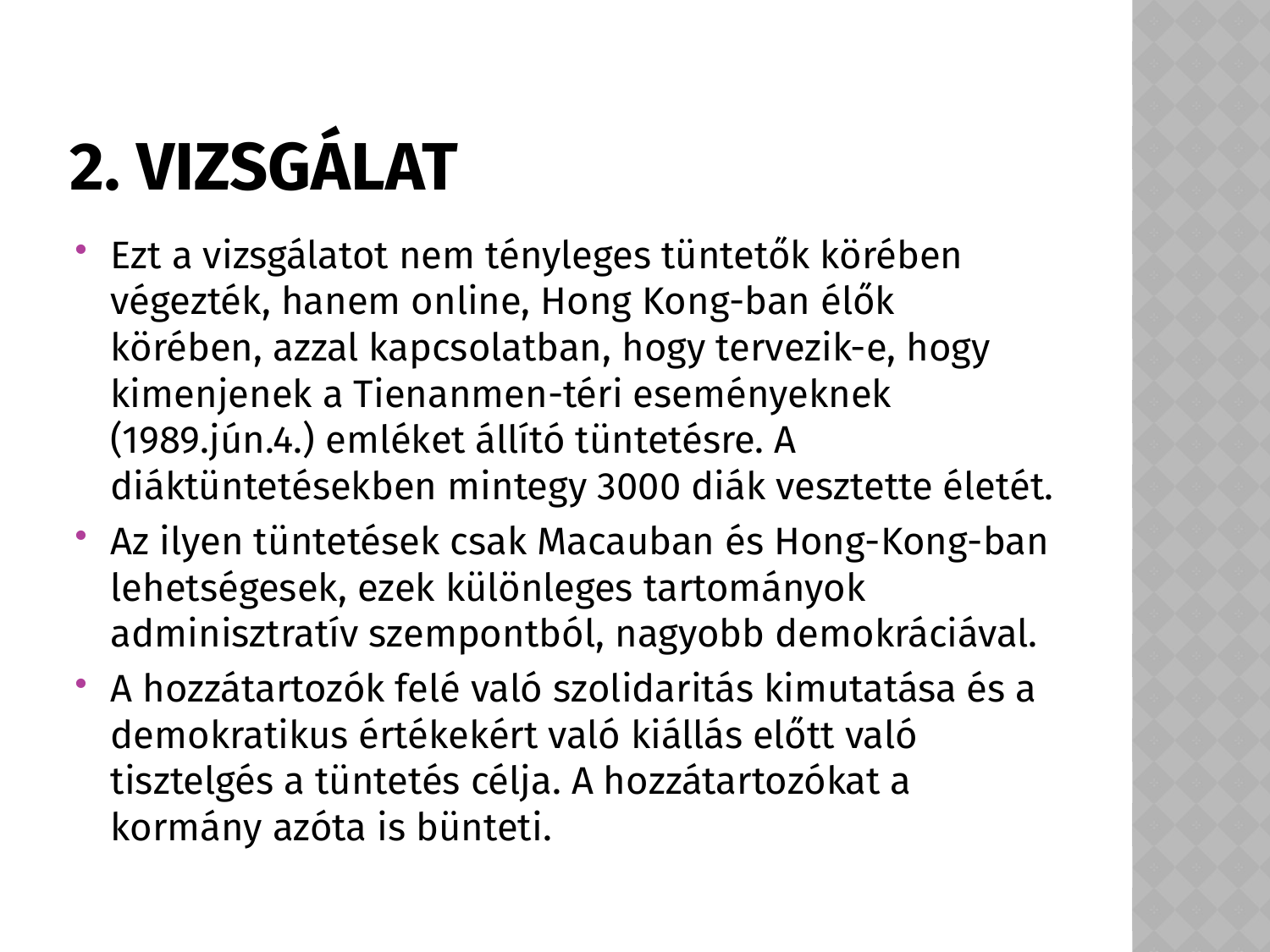

# 2. vizsgálat
Ezt a vizsgálatot nem tényleges tüntetők körében végezték, hanem online, Hong Kong-ban élők körében, azzal kapcsolatban, hogy tervezik-e, hogy kimenjenek a Tienanmen-téri eseményeknek (1989.jún.4.) emléket állító tüntetésre. A diáktüntetésekben mintegy 3000 diák vesztette életét.
Az ilyen tüntetések csak Macauban és Hong-Kong-ban lehetségesek, ezek különleges tartományok adminisztratív szempontból, nagyobb demokráciával.
A hozzátartozók felé való szolidaritás kimutatása és a demokratikus értékekért való kiállás előtt való tisztelgés a tüntetés célja. A hozzátartozókat a kormány azóta is bünteti.